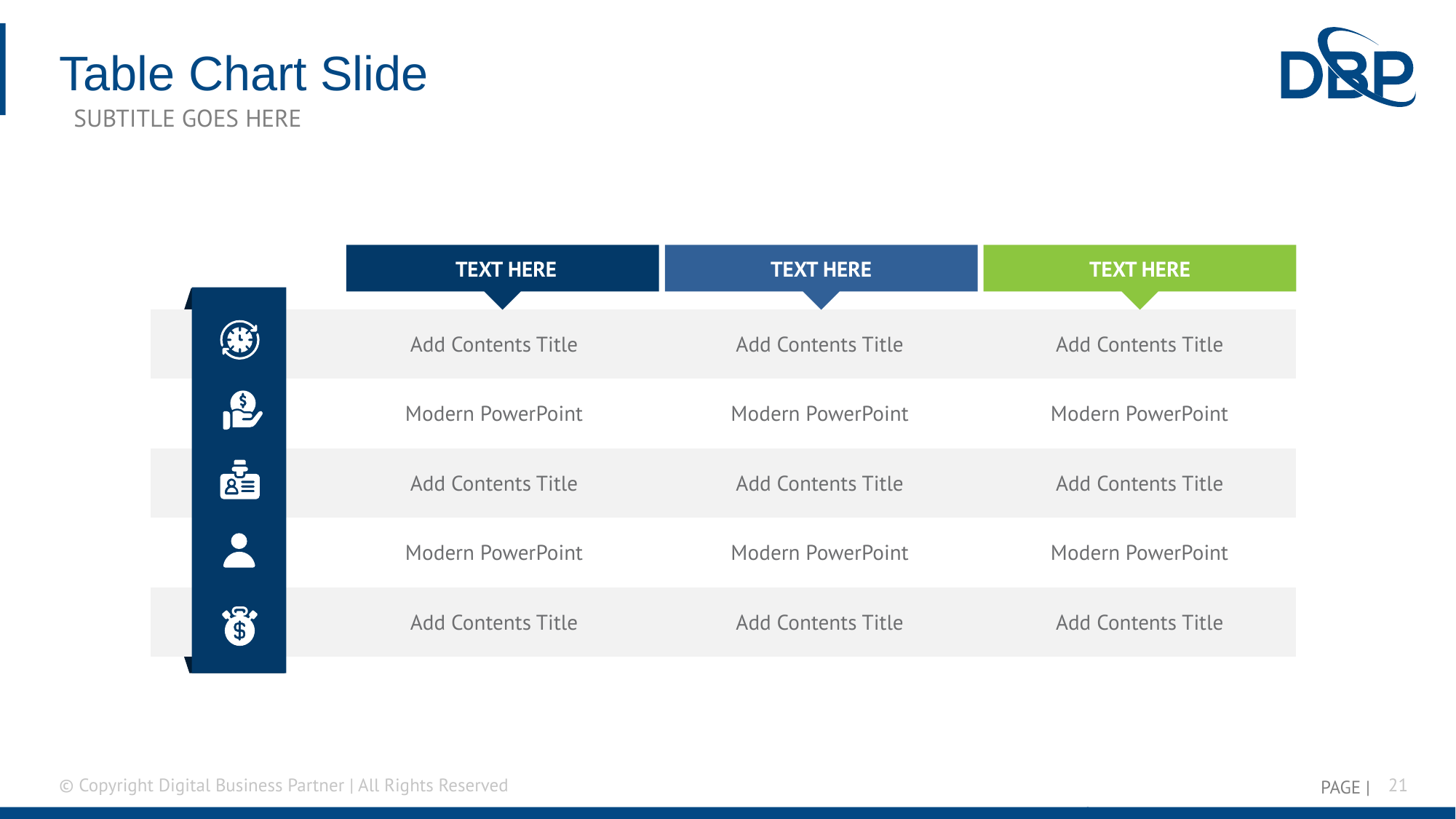

# Table Chart Slide
SUBTITLE GOES HERE

TEXT HERE
TEXT HERE
TEXT HERE

|  | Add Contents Title | Add Contents Title | Add Contents Title |
| --- | --- | --- | --- |
|  | Modern PowerPoint | Modern PowerPoint | Modern PowerPoint |
|  | Add Contents Title | Add Contents Title | Add Contents Title |
|  | Modern PowerPoint | Modern PowerPoint | Modern PowerPoint |
|  | Add Contents Title | Add Contents Title | Add Contents Title |

© Copyright Digital Business Partner | All Rights Reserved
21